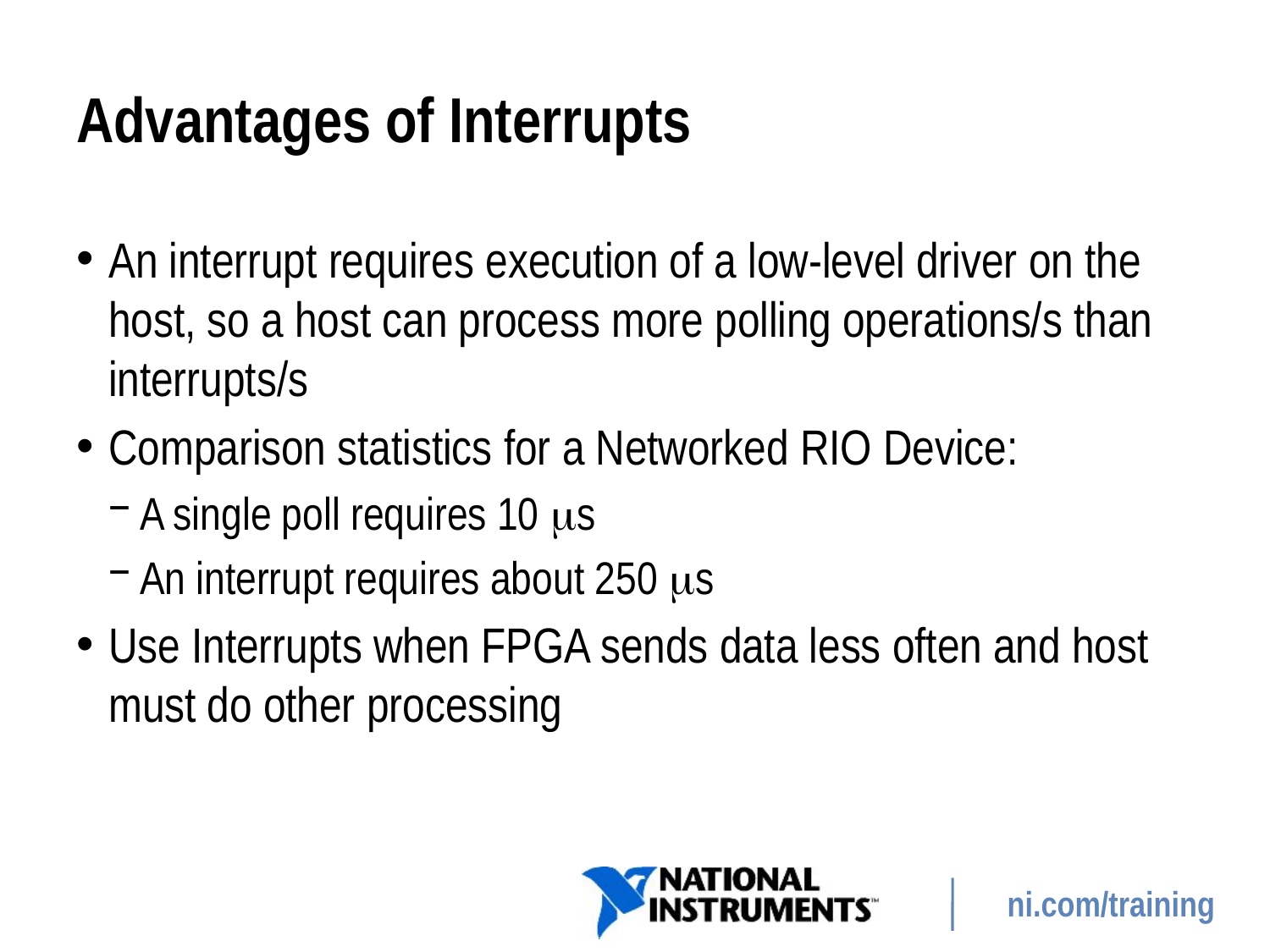

# Advantages of Interrupts
An interrupt requires execution of a low-level driver on the host, so a host can process more polling operations/s than interrupts/s
Comparison statistics for a Networked RIO Device:
A single poll requires 10 μs
An interrupt requires about 250 μs
Use Interrupts when FPGA sends data less often and host must do other processing